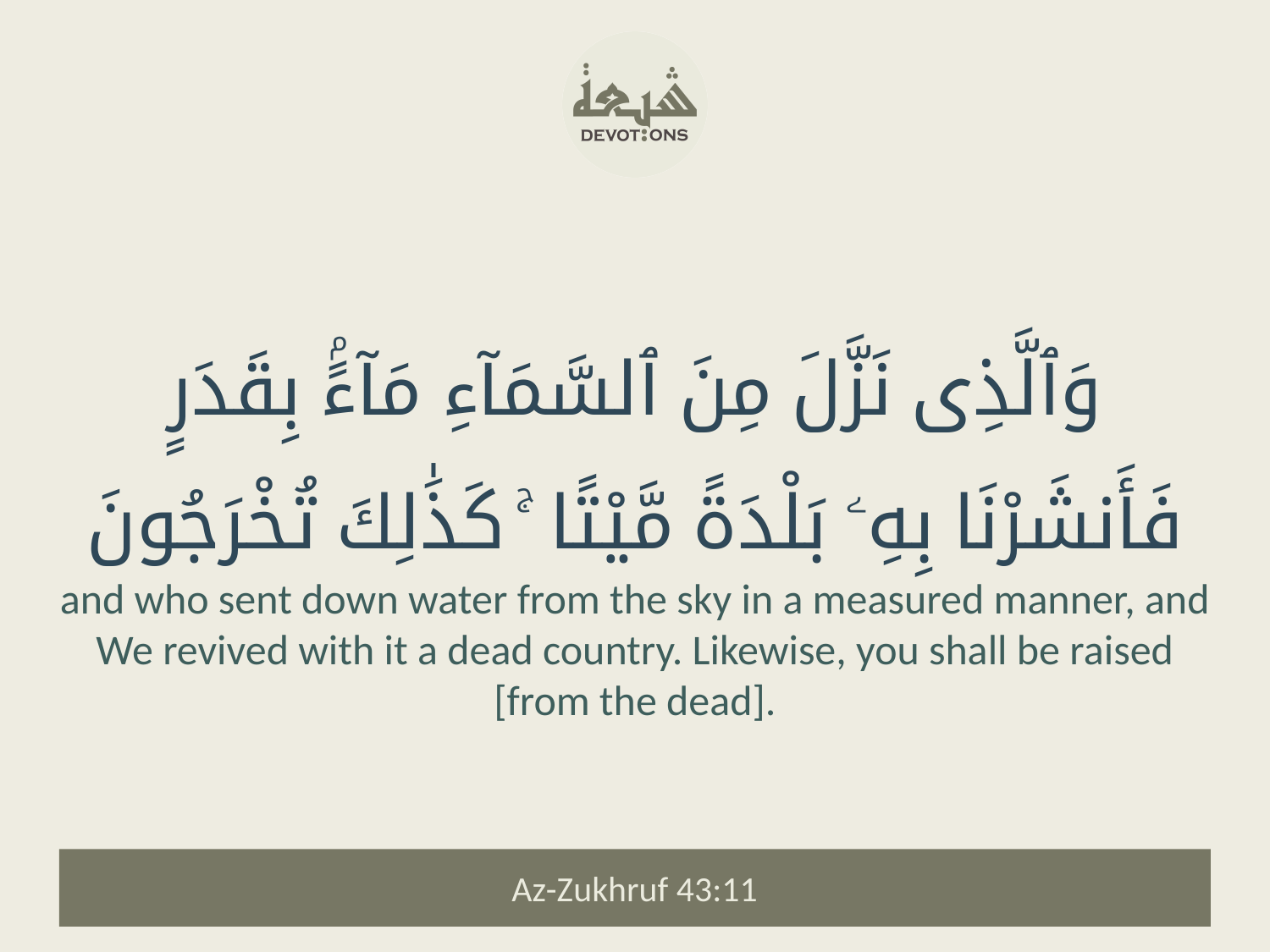

وَٱلَّذِى نَزَّلَ مِنَ ٱلسَّمَآءِ مَآءًۢ بِقَدَرٍ فَأَنشَرْنَا بِهِۦ بَلْدَةً مَّيْتًا ۚ كَذَٰلِكَ تُخْرَجُونَ
and who sent down water from the sky in a measured manner, and We revived with it a dead country. Likewise, you shall be raised [from the dead].
Az-Zukhruf 43:11